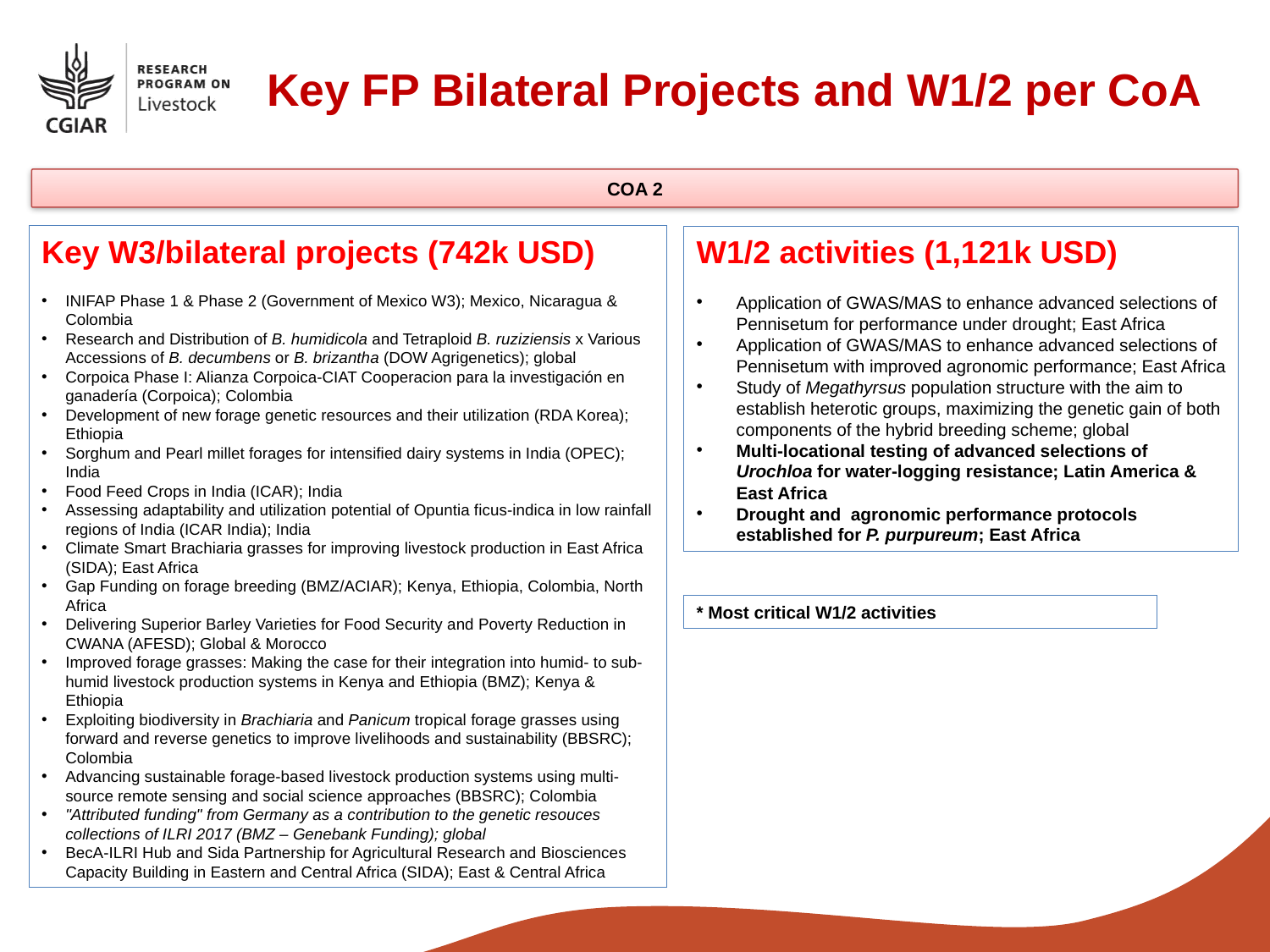

Key FP Bilateral Projects and W1/2 per CoA
COA 2
Key W3/bilateral projects (742k USD)

INIFAP Phase 1 & Phase 2 (Government of Mexico W3); Mexico, Nicaragua & Colombia
Research and Distribution of B. humidicola and Tetraploid B. ruziziensis x Various Accessions of B. decumbens or B. brizantha (DOW Agrigenetics); global
Corpoica Phase I: Alianza Corpoica-CIAT Cooperacion para la investigación en ganadería (Corpoica); Colombia
Development of new forage genetic resources and their utilization (RDA Korea); Ethiopia
Sorghum and Pearl millet forages for intensified dairy systems in India (OPEC); India
Food Feed Crops in India (ICAR); India
Assessing adaptability and utilization potential of Opuntia ficus-indica in low rainfall regions of India (ICAR India); India
Climate Smart Brachiaria grasses for improving livestock production in East Africa (SIDA); East Africa
Gap Funding on forage breeding (BMZ/ACIAR); Kenya, Ethiopia, Colombia, North Africa
Delivering Superior Barley Varieties for Food Security and Poverty Reduction in CWANA (AFESD); Global & Morocco
Improved forage grasses: Making the case for their integration into humid- to sub-humid livestock production systems in Kenya and Ethiopia (BMZ); Kenya & Ethiopia
Exploiting biodiversity in Brachiaria and Panicum tropical forage grasses using forward and reverse genetics to improve livelihoods and sustainability (BBSRC); Colombia
Advancing sustainable forage-based livestock production systems using multi-source remote sensing and social science approaches (BBSRC); Colombia
"Attributed funding" from Germany as a contribution to the genetic resouces collections of ILRI 2017 (BMZ – Genebank Funding); global
BecA-ILRI Hub and Sida Partnership for Agricultural Research and Biosciences Capacity Building in Eastern and Central Africa (SIDA); East & Central Africa
W1/2 activities (1,121k USD)

Application of GWAS/MAS to enhance advanced selections of Pennisetum for performance under drought; East Africa
Application of GWAS/MAS to enhance advanced selections of Pennisetum with improved agronomic performance; East Africa
Study of Megathyrsus population structure with the aim to establish heterotic groups, maximizing the genetic gain of both components of the hybrid breeding scheme; global
Multi-locational testing of advanced selections of Urochloa for water-logging resistance; Latin America & East Africa
Drought and  agronomic performance protocols established for P. purpureum; East Africa

* Most critical W1/2 activities